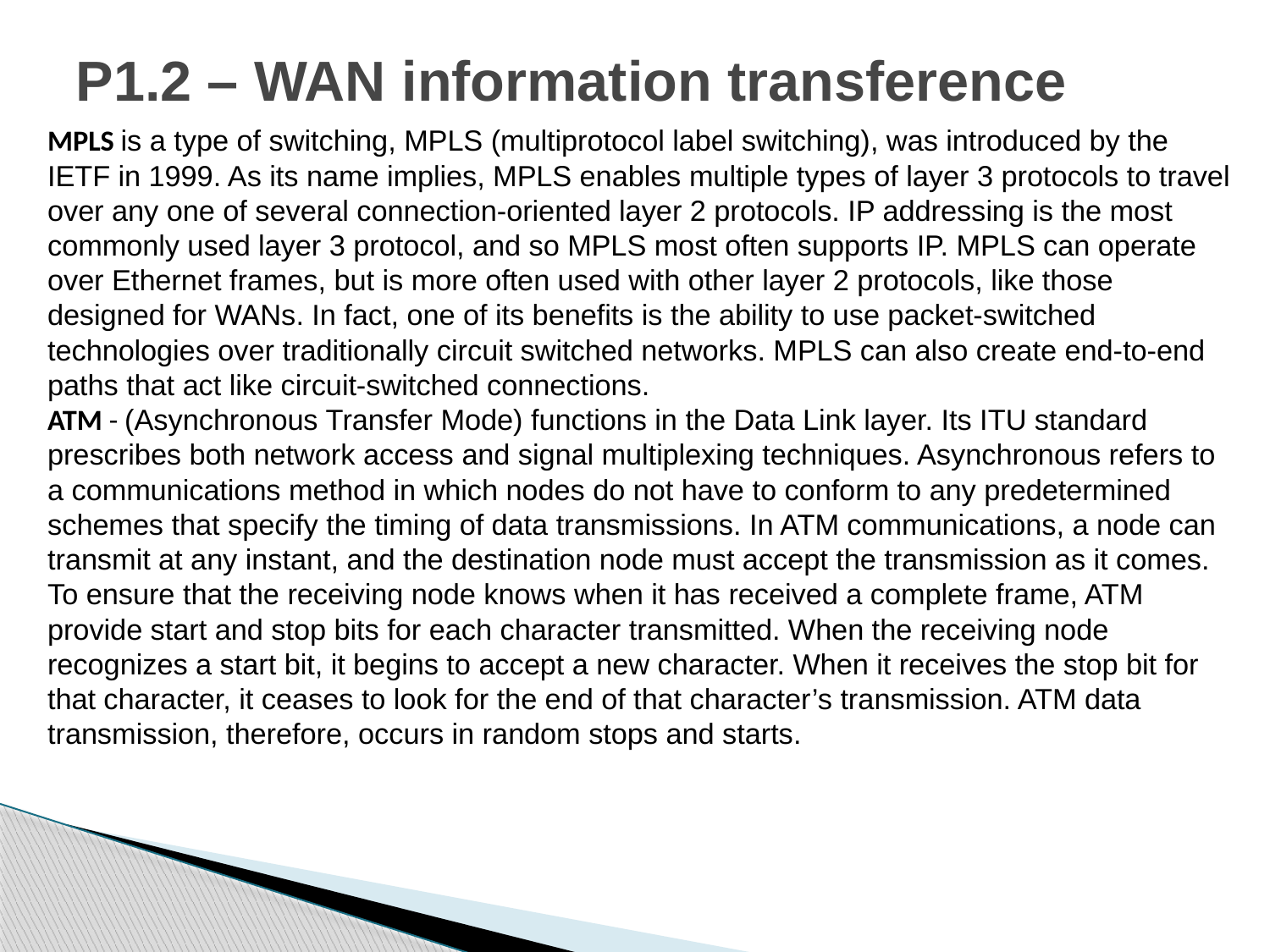

P1.2 – WAN information transference
MPLS is a type of switching, MPLS (multiprotocol label switching), was introduced by the IETF in 1999. As its name implies, MPLS enables multiple types of layer 3 protocols to travel over any one of several connection-oriented layer 2 protocols. IP addressing is the most commonly used layer 3 protocol, and so MPLS most often supports IP. MPLS can operate over Ethernet frames, but is more often used with other layer 2 protocols, like those designed for WANs. In fact, one of its benefits is the ability to use packet-switched technologies over traditionally circuit switched networks. MPLS can also create end-to-end paths that act like circuit-switched connections.
ATM - (Asynchronous Transfer Mode) functions in the Data Link layer. Its ITU standard prescribes both network access and signal multiplexing techniques. Asynchronous refers to a communications method in which nodes do not have to conform to any predetermined schemes that specify the timing of data transmissions. In ATM communications, a node can transmit at any instant, and the destination node must accept the transmission as it comes. To ensure that the receiving node knows when it has received a complete frame, ATM provide start and stop bits for each character transmitted. When the receiving node recognizes a start bit, it begins to accept a new character. When it receives the stop bit for that character, it ceases to look for the end of that character’s transmission. ATM data transmission, therefore, occurs in random stops and starts.